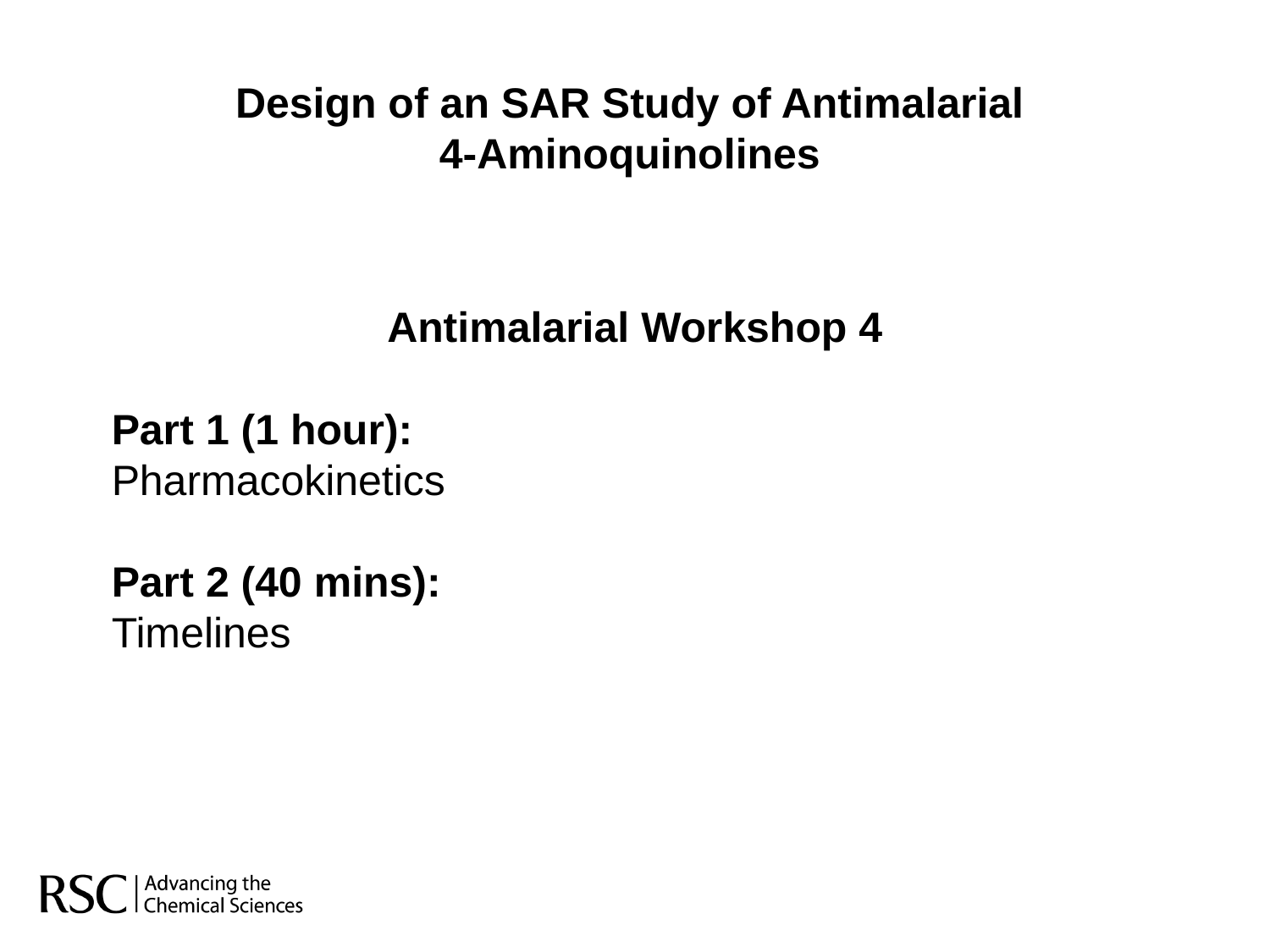

Design of an SAR Study of Antimalarial 4-Aminoquinolines
Antimalarial Workshop 4

Part 1 (1 hour):
Pharmacokinetics

Part 2 (40 mins):
Timelines